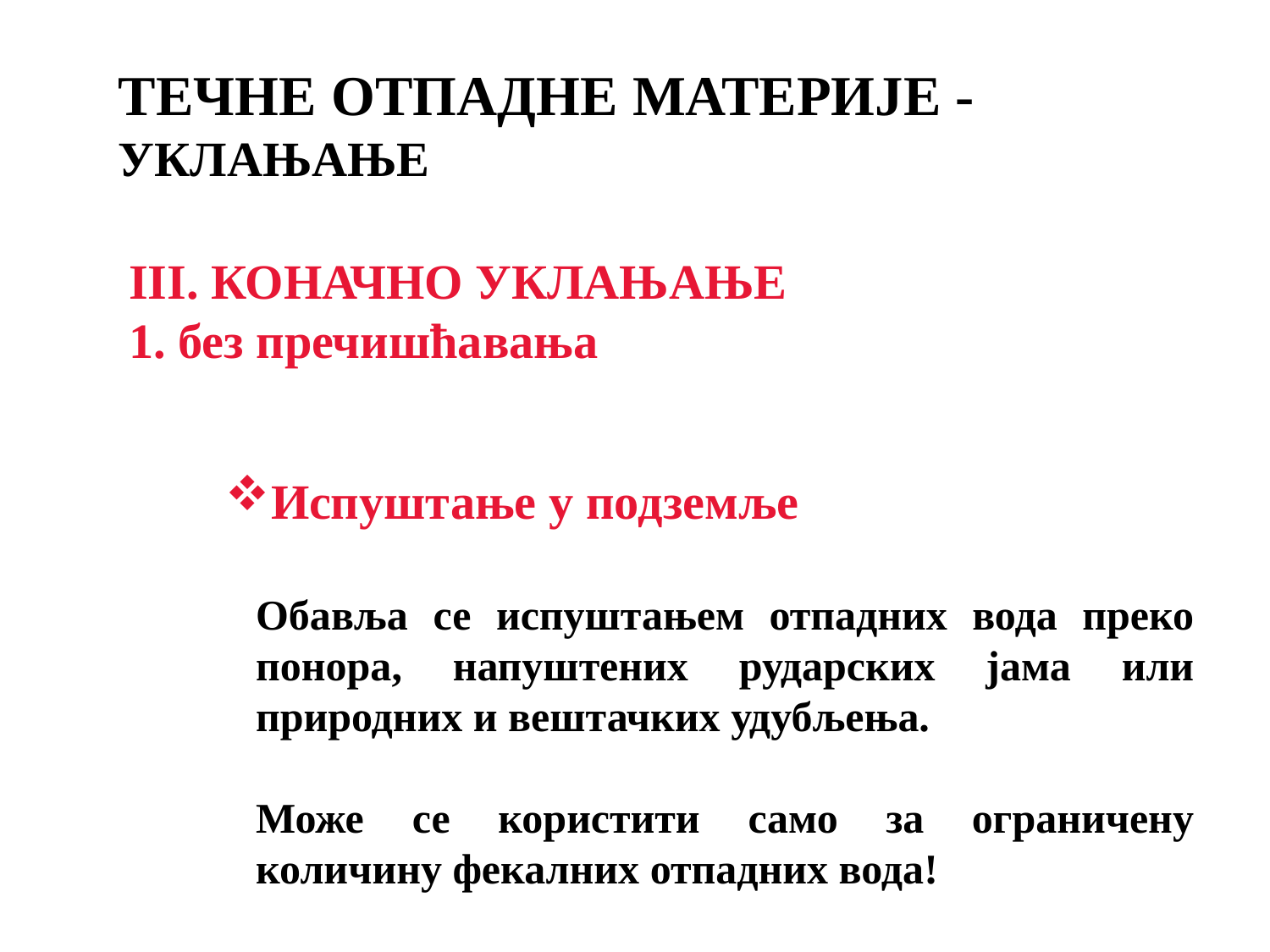

ТЕЧНЕ ОТПАДНЕ МАТЕРИЈЕ -
УКЛАЊАЊЕ
III. КОНАЧНО УКЛАЊАЊЕ
1. без пречишћавања

Испуштање у подземље

Обавља се испуштањем отпадних вода преко понора, напуштених рударских јама или природних и вештачких удубљења.

Може се користити само за ограничену количину фекалних отпадних вода!